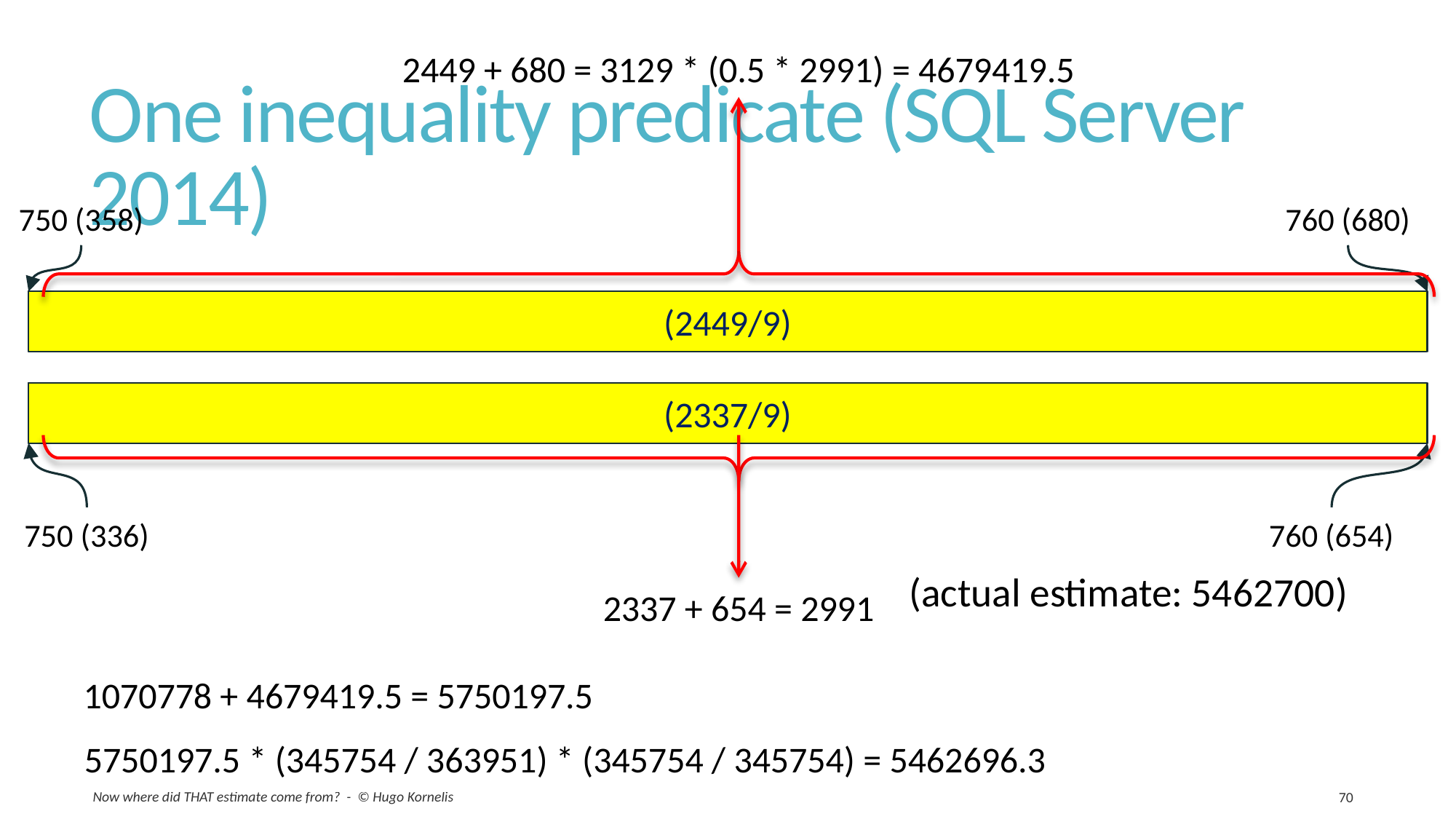

2449 + 680 = 3129 * (0.5 * 2991) = 4679419.5
# One inequality predicate (SQL Server 2014)
750 (358)
760 (680)

(2449/9)

(2337/9)

750 (336)
760 (654)
(actual estimate: 5462700)
2337 + 654 = 2991
1070778 + 4679419.5 = 5750197.5
5750197.5 * (345754 / 363951) * (345754 / 345754) = 5462696.3
Now where did THAT estimate come from?  -  © Hugo Kornelis
70